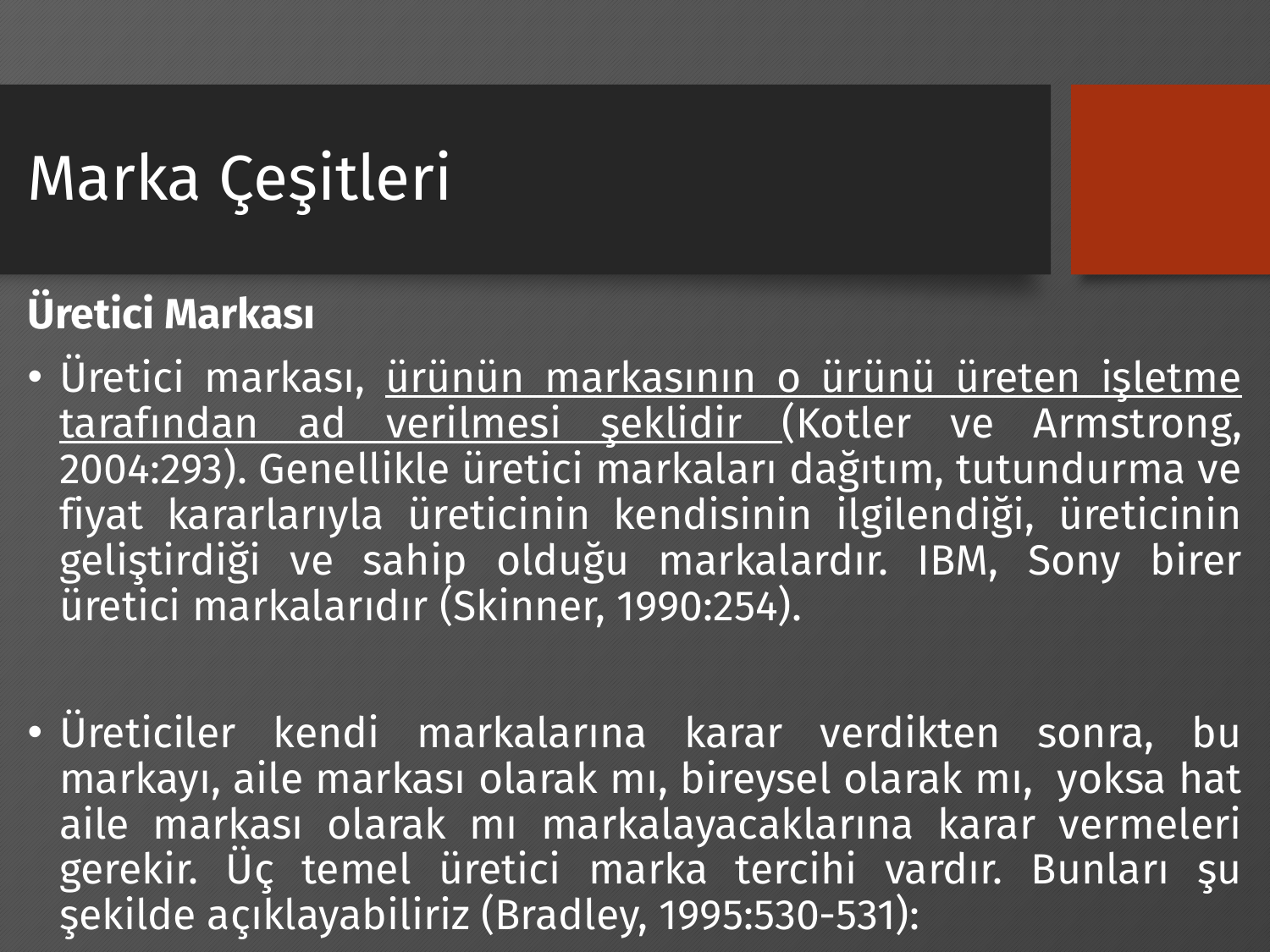

# Marka Çeşitleri
Üretici Markası
Üretici markası, ürünün markasının o ürünü üreten işletme tarafından ad verilmesi şeklidir (Kotler ve Armstrong, 2004:293). Genellikle üretici markaları dağıtım, tutundurma ve fiyat kararlarıyla üreticinin kendisinin ilgilendiği, üreticinin geliştirdiği ve sahip olduğu markalardır. IBM, Sony birer üretici markalarıdır (Skinner, 1990:254).

Üreticiler kendi markalarına karar verdikten sonra, bu markayı, aile markası olarak mı, bireysel olarak mı,  yoksa hat aile markası olarak mı markalayacaklarına karar vermeleri gerekir. Üç temel üretici marka tercihi vardır. Bunları şu şekilde açıklayabiliriz (Bradley, 1995:530-531):